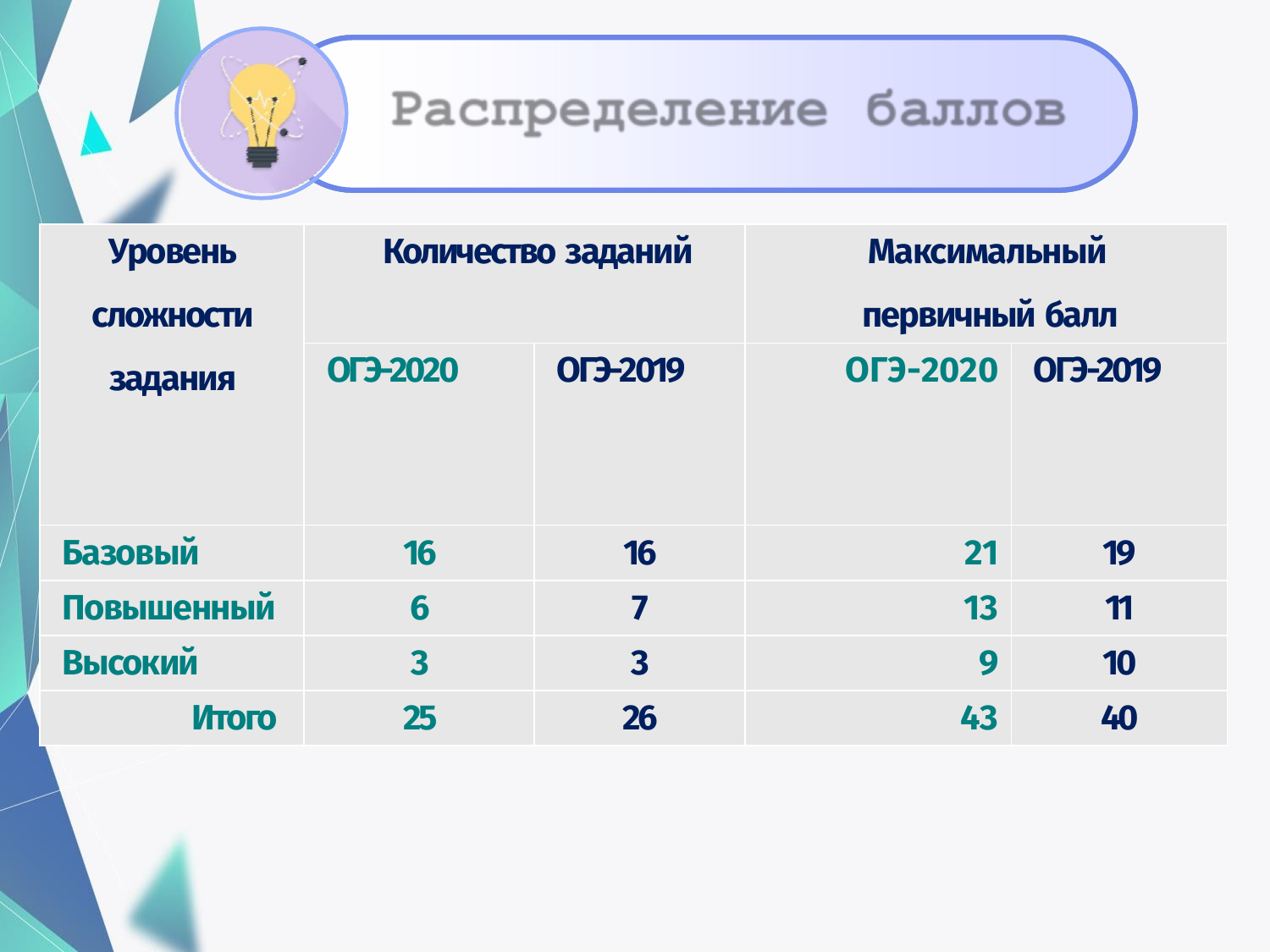

| Уровень сложности задания | Количество заданий |  | Максимальный первичный балл |  |
| --- | --- | --- | --- | --- |
|  | ОГЭ-2020 | ОГЭ-2019 | ОГЭ-2020 | ОГЭ-2019 |
| Базовый | 16 | 16 | 21 | 19 |
| Повышенный | 6 | 7 | 13 | 11 |
| Высокий | 3 | 3 | 9 | 10 |
| Итого | 25 | 26 | 43 | 40 |